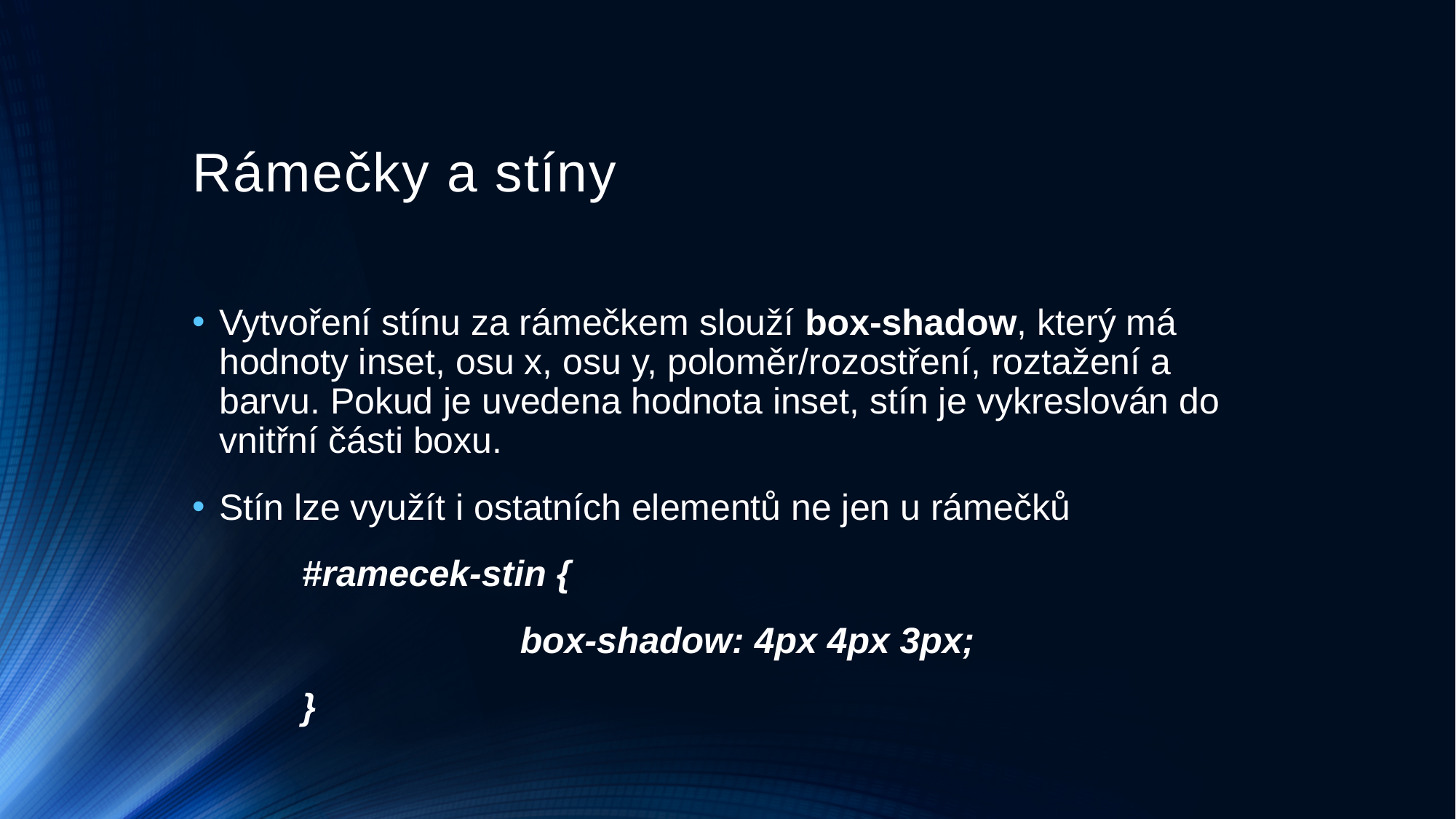

# Rámečky a stíny

Vytvoření stínu za rámečkem slouží box-shadow, který má hodnoty inset, osu x, osu y, poloměr/rozostření, roztažení a barvu. Pokud je uvedena hodnota inset, stín je vykreslován do vnitřní části boxu.
Stín lze využít i ostatních elementů ne jen u rámečků
	#ramecek-stin {
			box-shadow: 4px 4px 3px;
	}